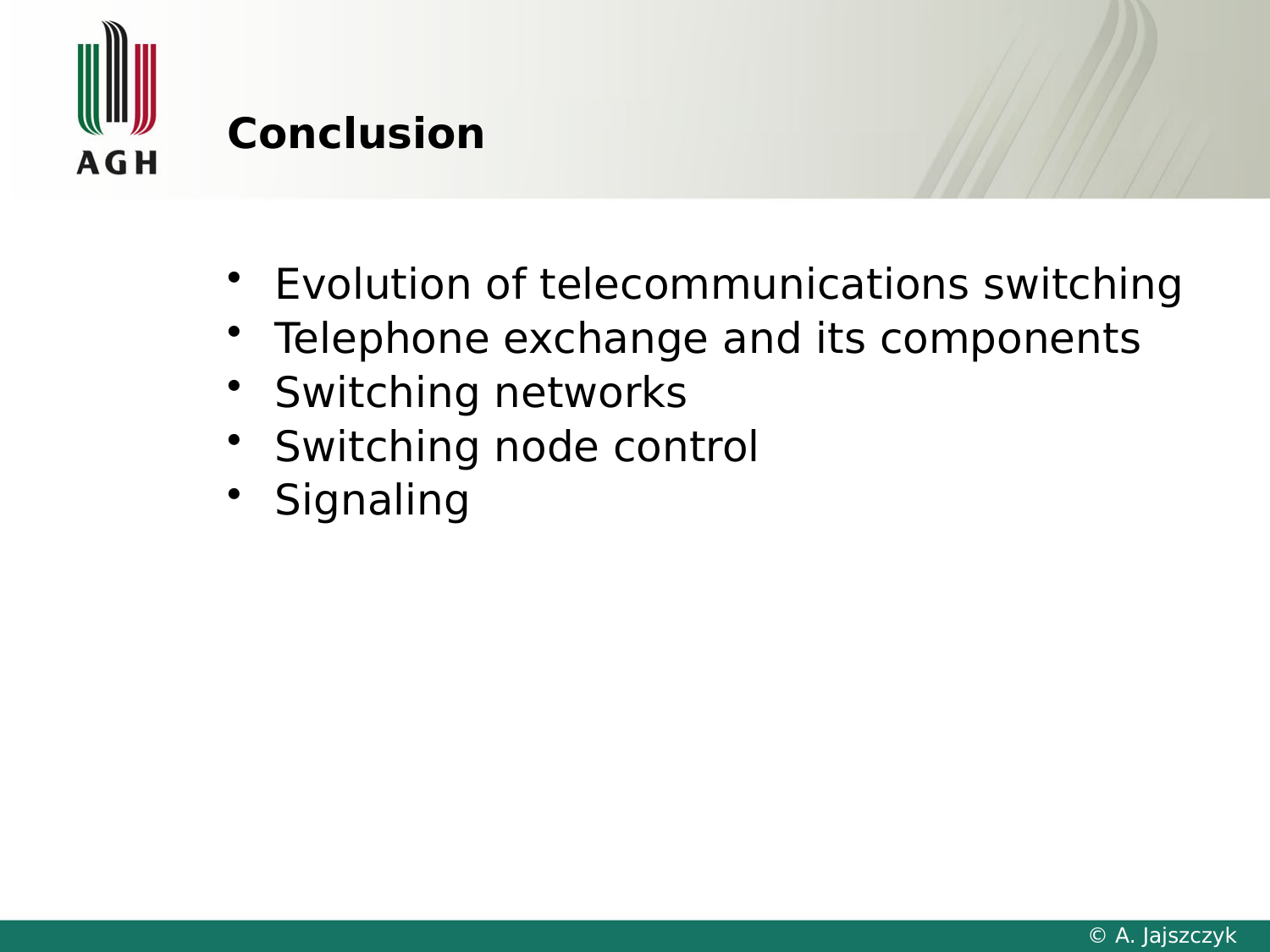

# Conclusion
Evolution of telecommunications switching
Telephone exchange and its components
Switching networks
Switching node control
Signaling